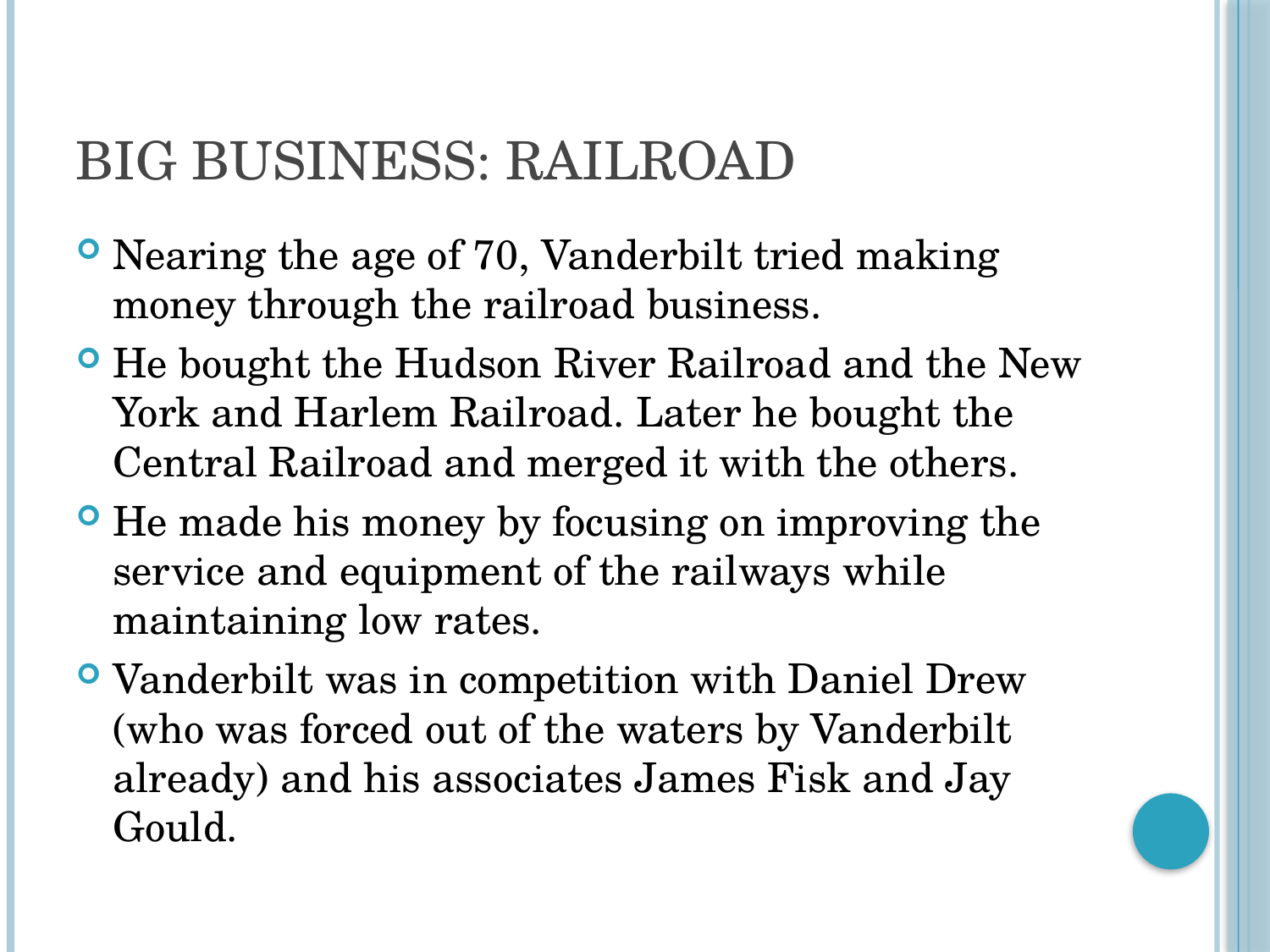

# Big Business: Railroad
Nearing the age of 70, Vanderbilt tried making money through the railroad business.
He bought the Hudson River Railroad and the New York and Harlem Railroad. Later he bought the Central Railroad and merged it with the others.
He made his money by focusing on improving the service and equipment of the railways while maintaining low rates.
Vanderbilt was in competition with Daniel Drew (who was forced out of the waters by Vanderbilt already) and his associates James Fisk and Jay Gould.